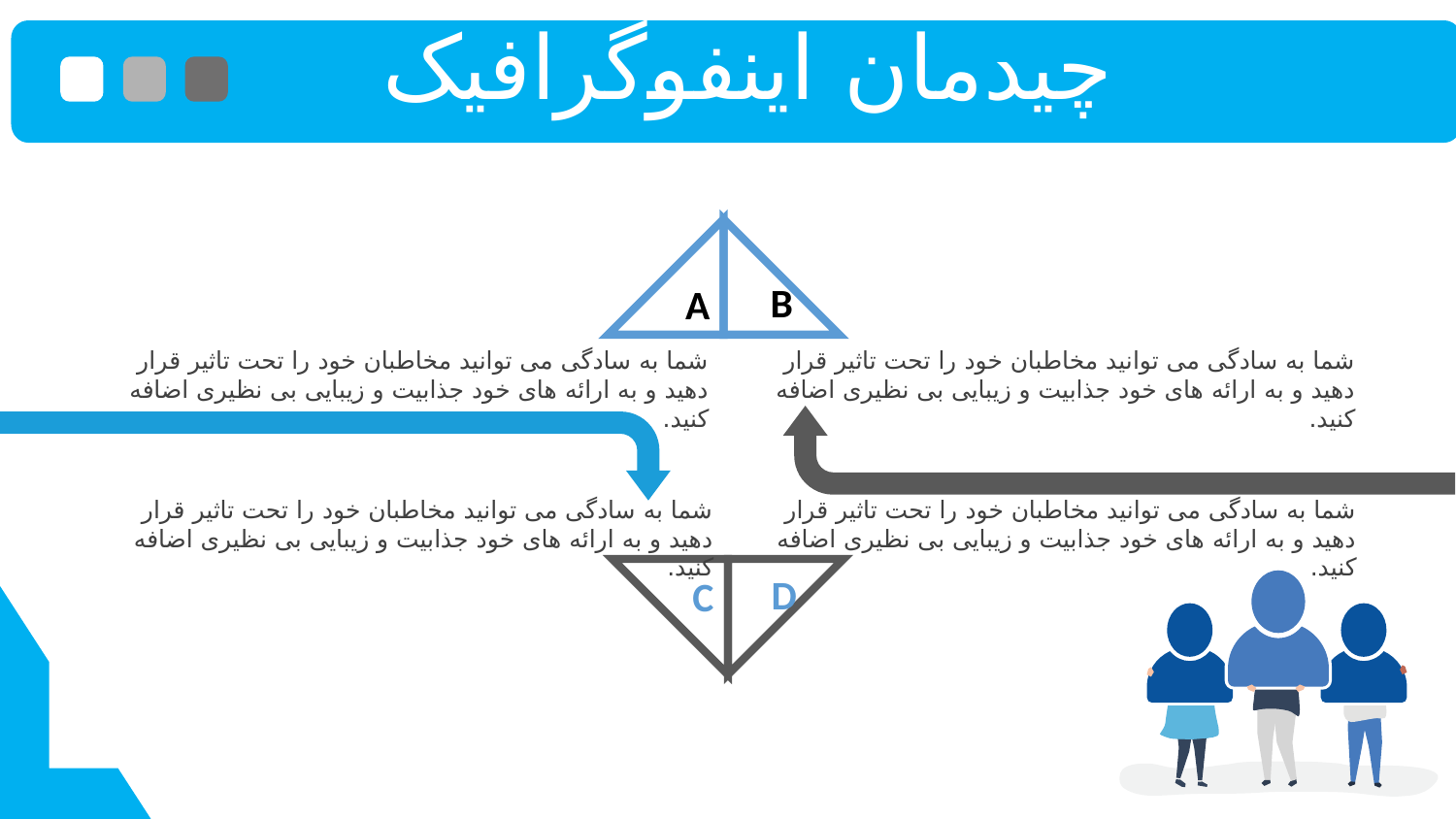

چیدمان اینفوگرافیک

B
A
شما به سادگی می توانید مخاطبان خود را تحت تاثیر قرار دهید و به ارائه های خود جذابیت و زیبایی بی نظیری اضافه کنید.
شما به سادگی می توانید مخاطبان خود را تحت تاثیر قرار دهید و به ارائه های خود جذابیت و زیبایی بی نظیری اضافه کنید.
شما به سادگی می توانید مخاطبان خود را تحت تاثیر قرار دهید و به ارائه های خود جذابیت و زیبایی بی نظیری اضافه کنید.
شما به سادگی می توانید مخاطبان خود را تحت تاثیر قرار دهید و به ارائه های خود جذابیت و زیبایی بی نظیری اضافه کنید.

D
C